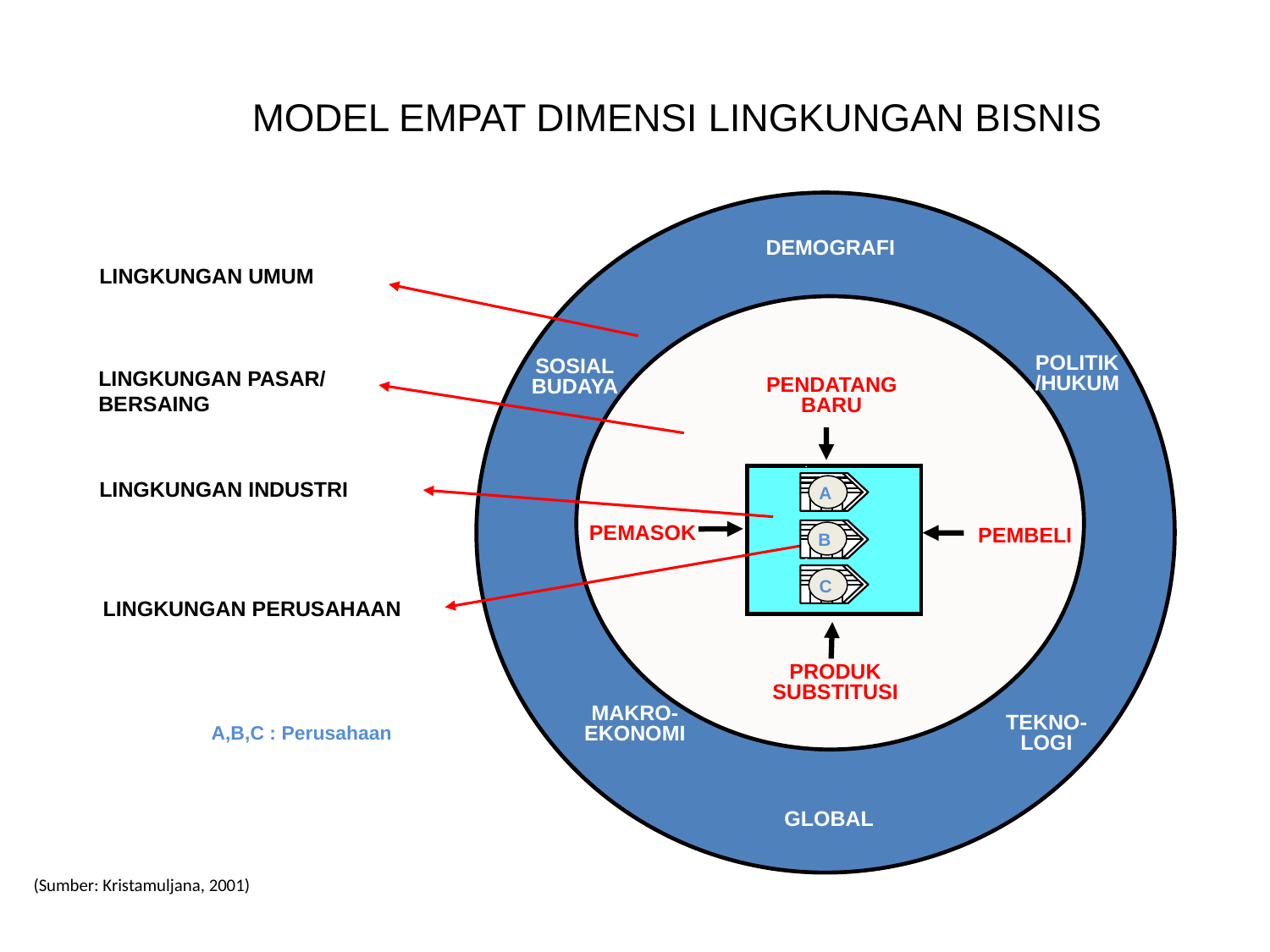

MODEL EMPAT DIMENSI LINGKUNGAN BISNIS

DEMOGRAFI
LINGKUNGAN UMUM

POLITIK
/HUKUM
SOSIAL
BUDAYA
LINGKUNGAN PASAR/
BERSAING
PENDATANG
BARU

LINGKUNGAN INDUSTRI
A

PEMASOK
PEMBELI

B

C

LINGKUNGAN PERUSAHAAN

PRODUK
SUBSTITUSI
MAKRO-
EKONOMI
TEKNO-
LOGI
A,B,C : Perusahaan
GLOBAL
(Sumber: Kristamuljana, 2001)